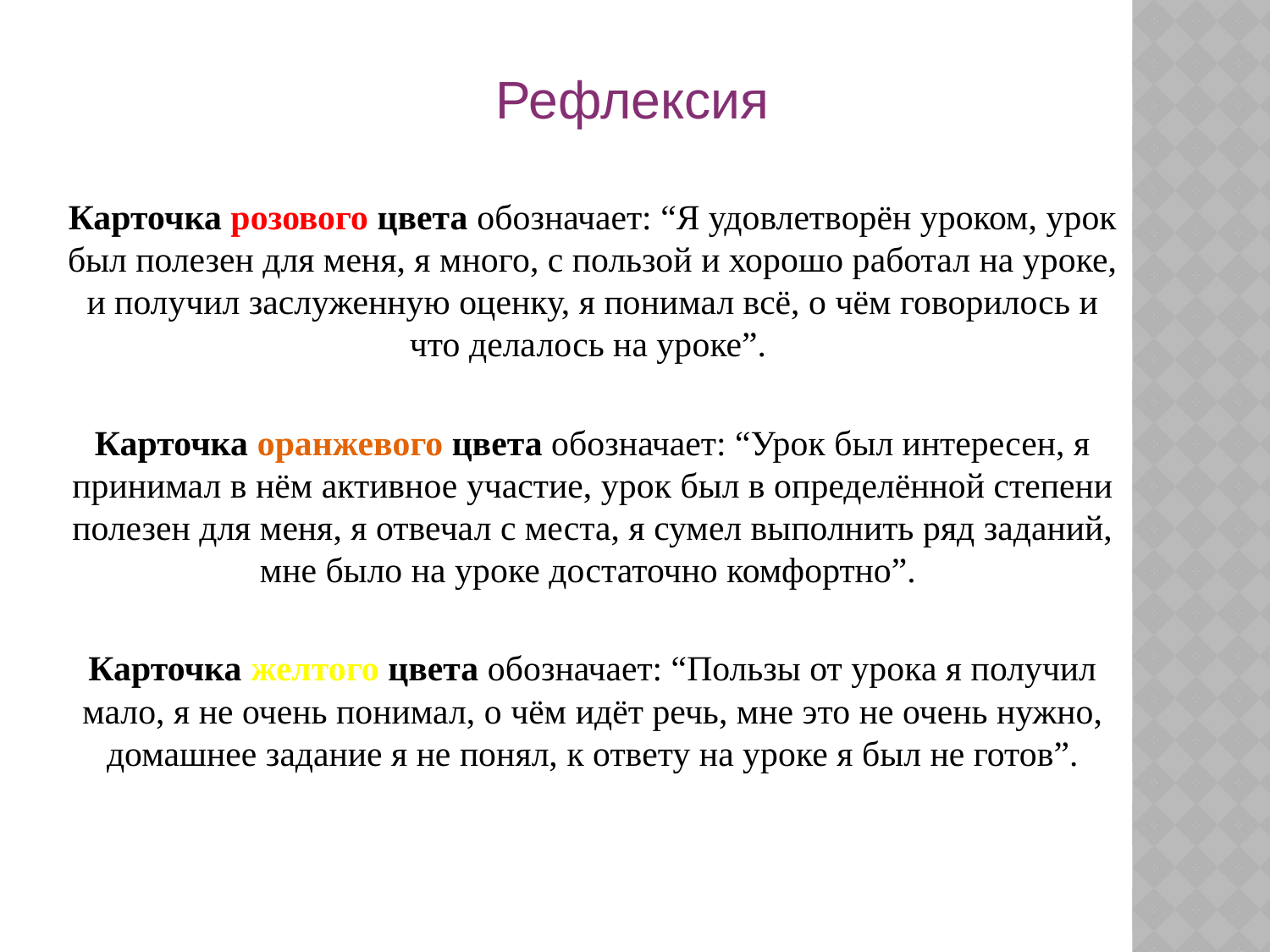

Рефлексия

Карточка розового цвета обозначает: “Я удовлетворён уроком, урок был полезен для меня, я много, с пользой и хорошо работал на уроке, и получил заслуженную оценку, я понимал всё, о чём говорилось и что делалось на уроке”.

Карточка оранжевого цвета обозначает: “Урок был интересен, я принимал в нём активное участие, урок был в определённой степени полезен для меня, я отвечал с места, я сумел выполнить ряд заданий, мне было на уроке достаточно комфортно”.

Карточка желтого цвета обозначает: “Пользы от урока я получил мало, я не очень понимал, о чём идёт речь, мне это не очень нужно, домашнее задание я не понял, к ответу на уроке я был не готов”.